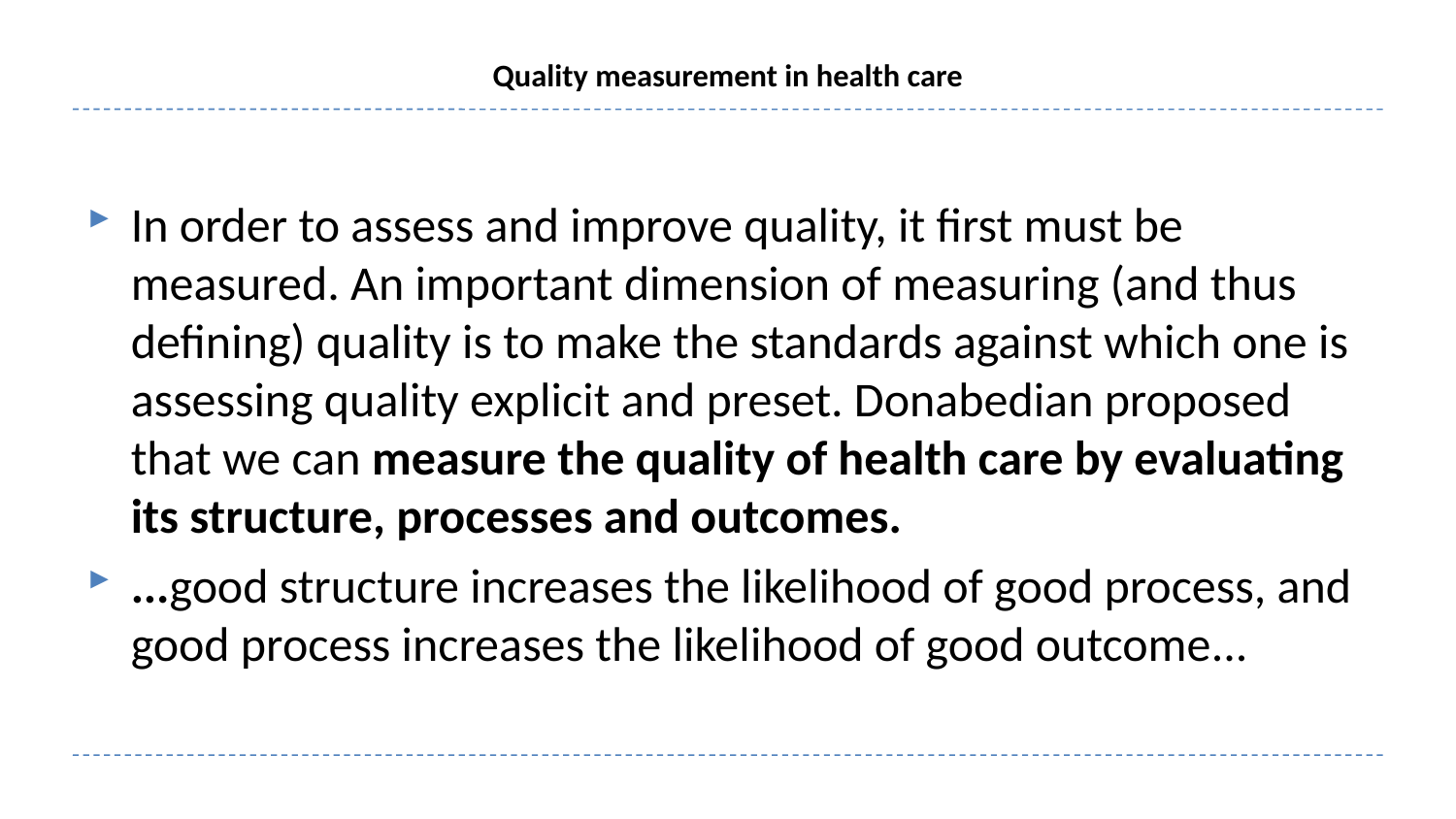

# Quality measurement in health care

In order to assess and improve quality, it first must be measured. An important dimension of measuring (and thus defining) quality is to make the standards against which one is assessing quality explicit and preset. Donabedian proposed that we can measure the quality of health care by evaluating its structure, processes and outcomes.
...good structure increases the likelihood of good process, and good process increases the likelihood of good outcome...